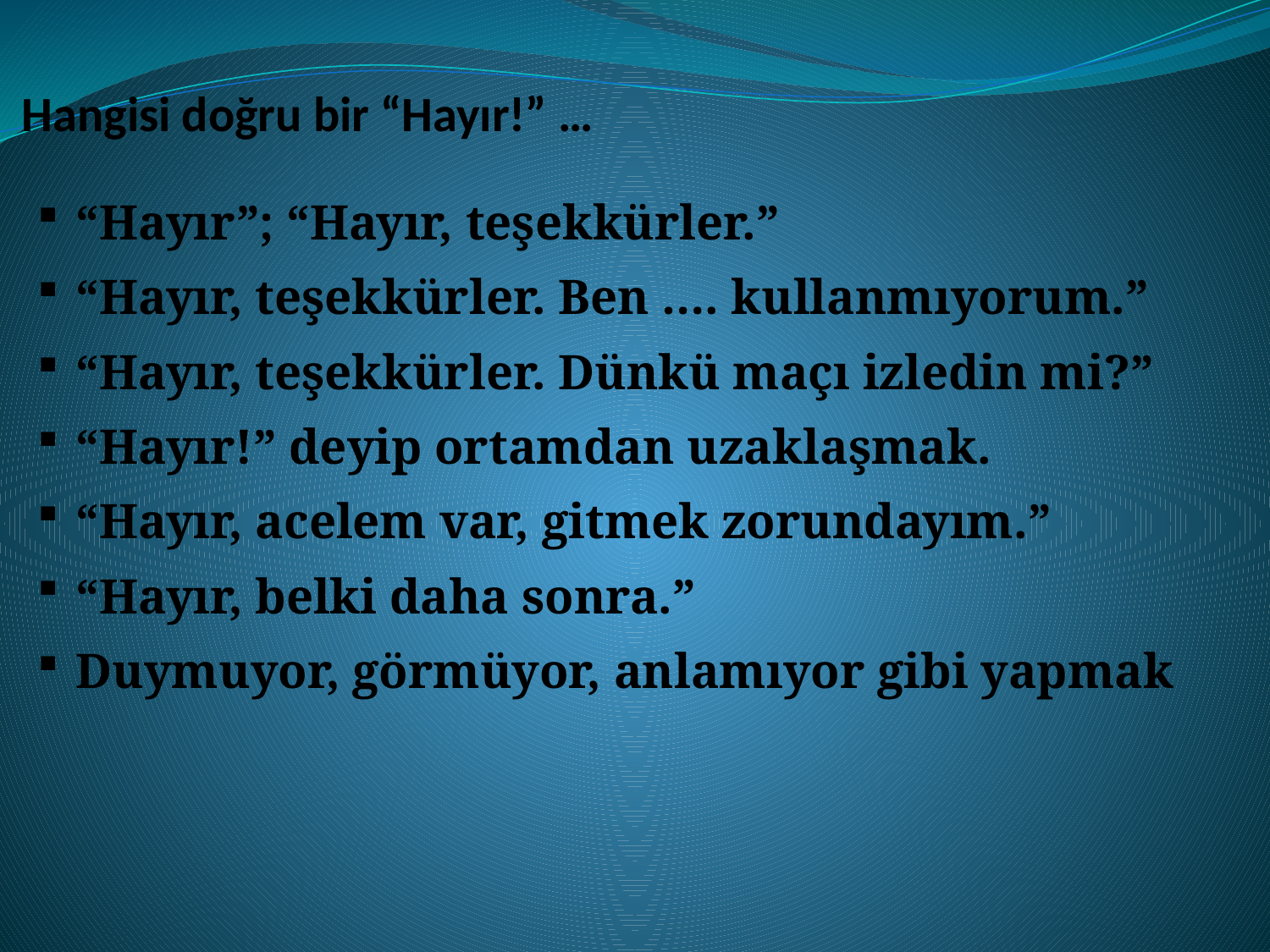

Hangisi doğru bir “Hayır!” …
“Hayır”; “Hayır, teşekkürler.”
“Hayır, teşekkürler. Ben …. kullanmıyorum.”
“Hayır, teşekkürler. Dünkü maçı izledin mi?”
“Hayır!” deyip ortamdan uzaklaşmak.
“Hayır, acelem var, gitmek zorundayım.”
“Hayır, belki daha sonra.”
Duymuyor, görmüyor, anlamıyor gibi yapmak